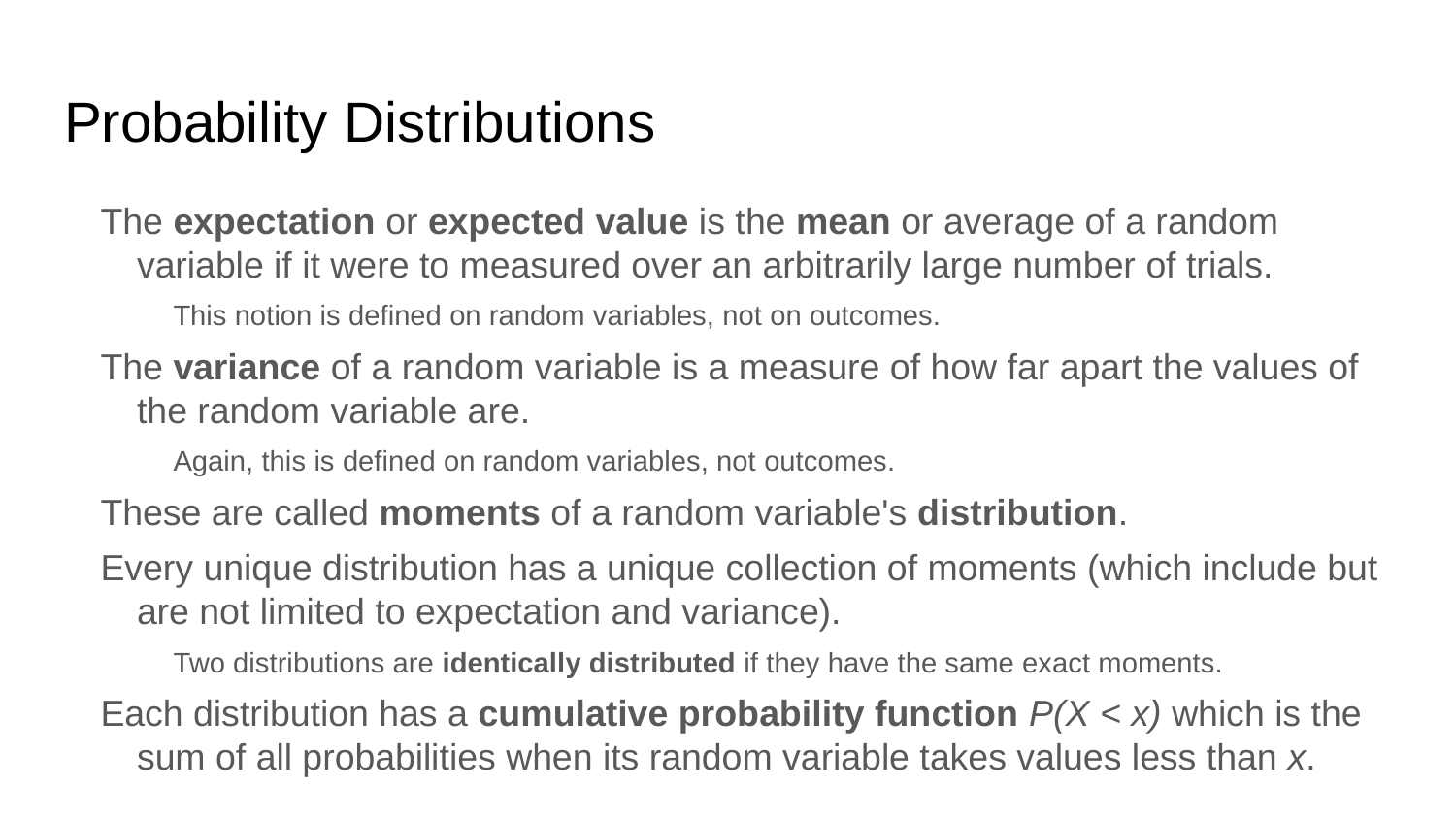

# Probability Distributions
The expectation or expected value is the mean or average of a random variable if it were to measured over an arbitrarily large number of trials.
This notion is defined on random variables, not on outcomes.
The variance of a random variable is a measure of how far apart the values of the random variable are.
Again, this is defined on random variables, not outcomes.
These are called moments of a random variable's distribution.
Every unique distribution has a unique collection of moments (which include but are not limited to expectation and variance).
Two distributions are identically distributed if they have the same exact moments.
Each distribution has a cumulative probability function P(X < x) which is the sum of all probabilities when its random variable takes values less than x.